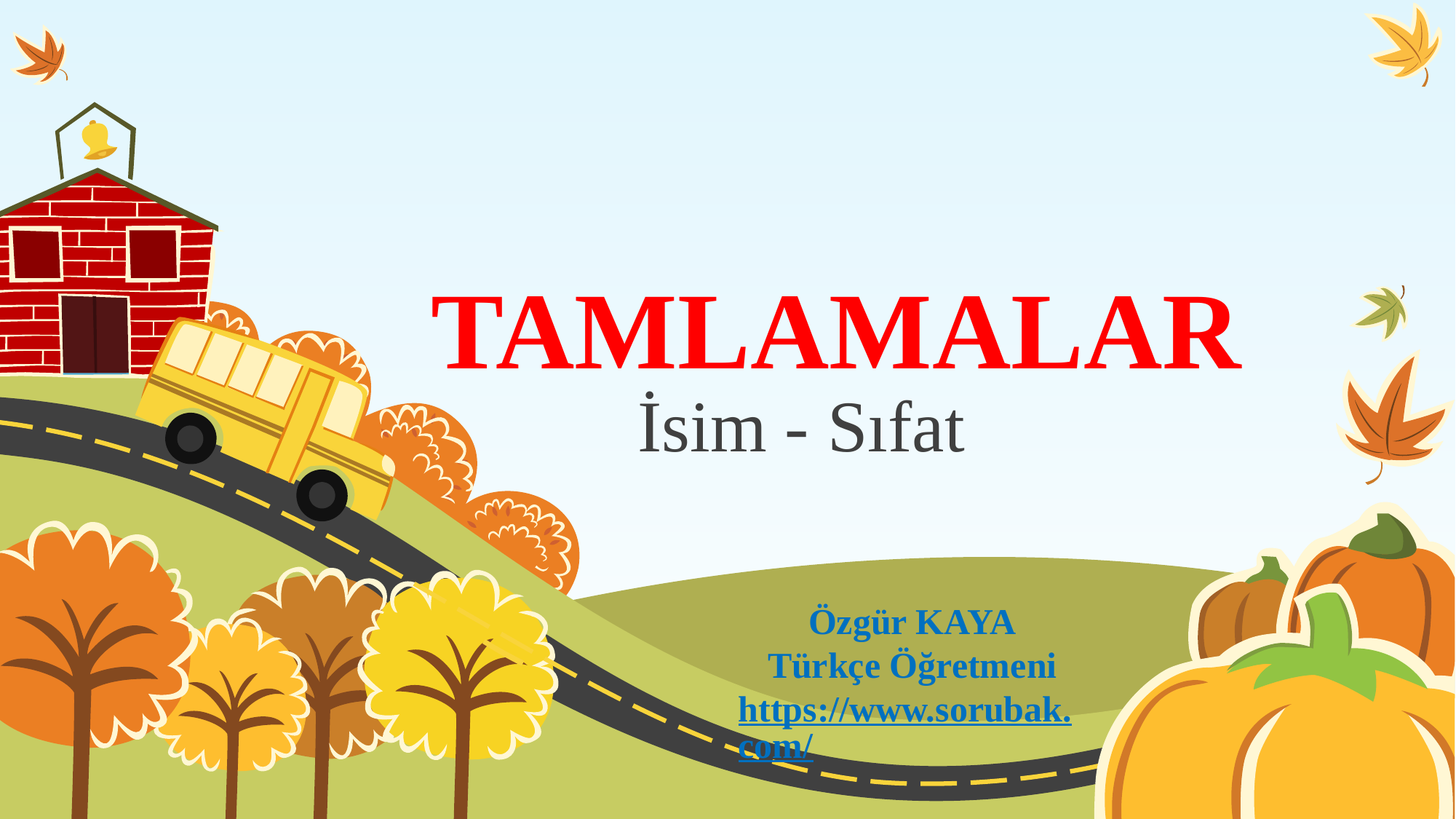

# TAMLAMALAR
İsim - Sıfat
Özgür KAYA
Türkçe Öğretmeni
https://www.sorubak.com/